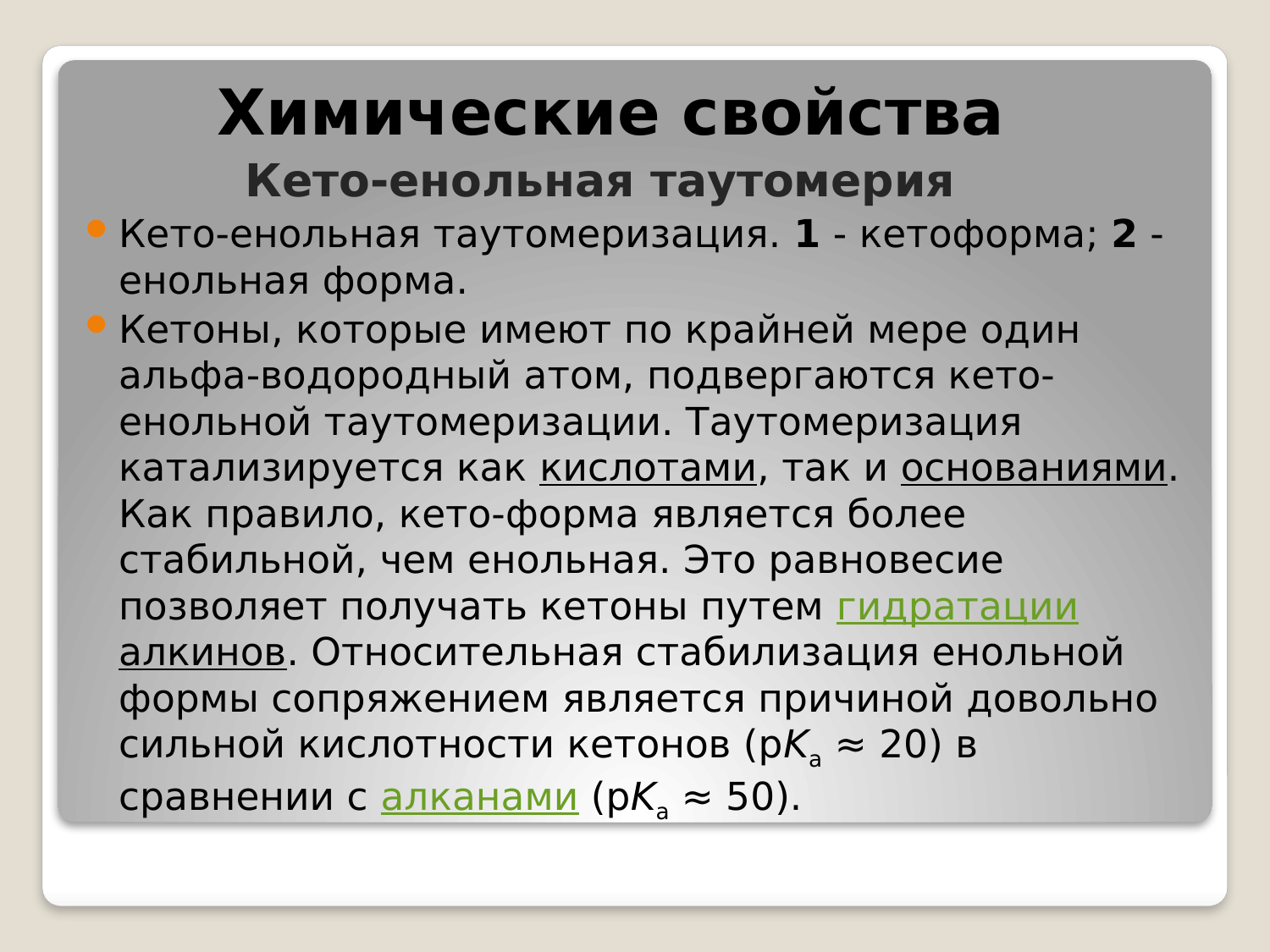

Химические свойства
            Кето-енольная таутомерия
Кето-енольная таутомеризация. 1 - кетоформа; 2 - енольная форма.
Кетоны, которые имеют по крайней мере один альфа-водородный атом, подвергаются кето-енольной таутомеризации. Таутомеризация катализируется как кислотами, так и основаниями. Как правило, кето-форма является более стабильной, чем енольная. Это равновесие позволяет получать кетоны путем гидратацииалкинов. Относительная стабилизация енольной формы сопряжением является причиной довольно сильной кислотности кетонов (pKa ≈ 20) в сравнении с алканами (pKa ≈ 50).